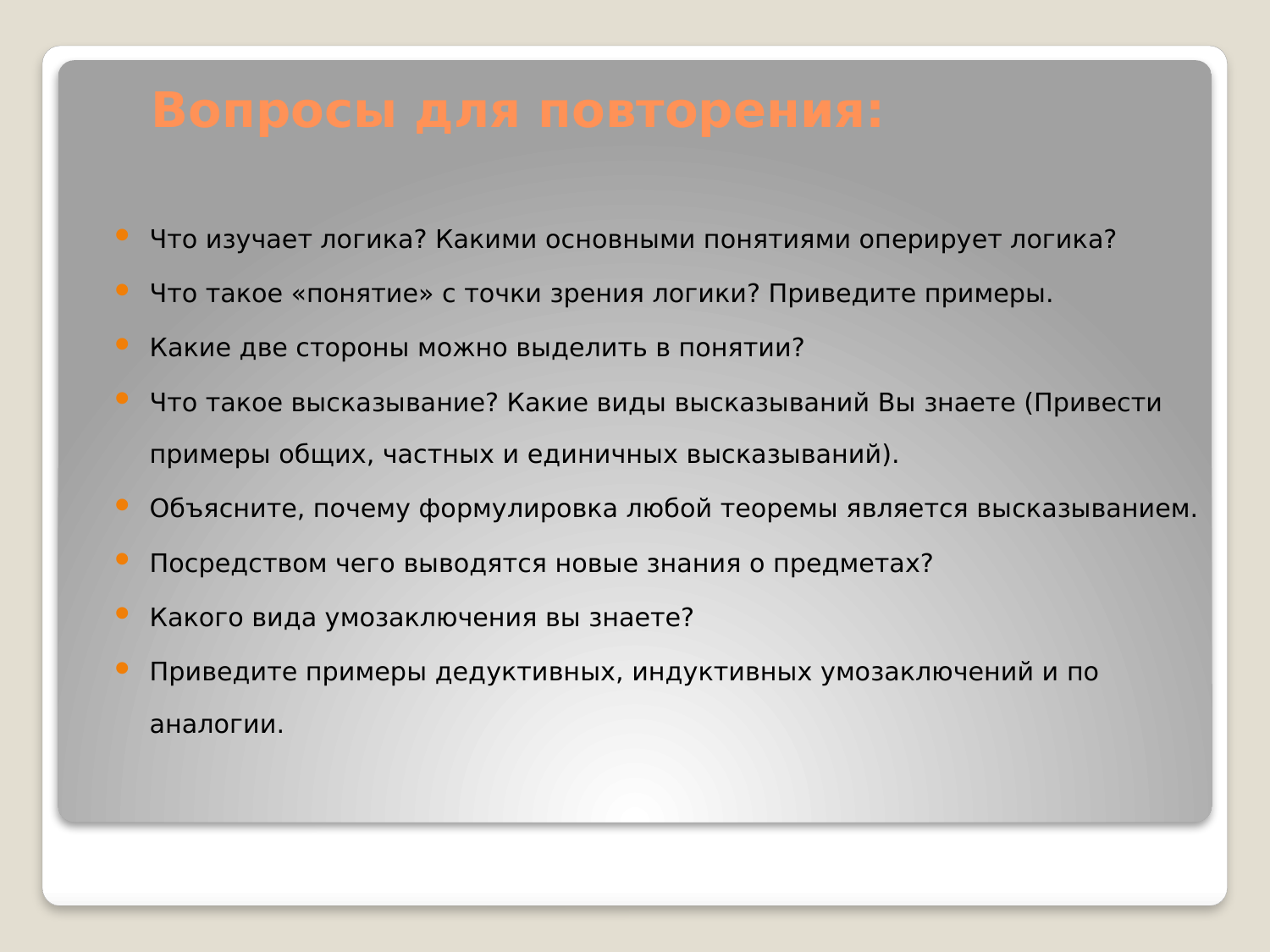

# Вопросы для повторения:
Что изучает логика? Какими основными понятиями оперирует логика?
Что такое «понятие» с точки зрения логики? Приведите примеры.
Какие две стороны можно выделить в понятии?
Что такое высказывание? Какие виды высказываний Вы знаете (Привести примеры общих, частных и единичных высказываний).
Объясните, почему формулировка любой теоремы является высказыванием.
Посредством чего выводятся новые знания о предметах?
Какого вида умозаключения вы знаете?
Приведите примеры дедуктивных, индуктивных умозаключений и по аналогии.